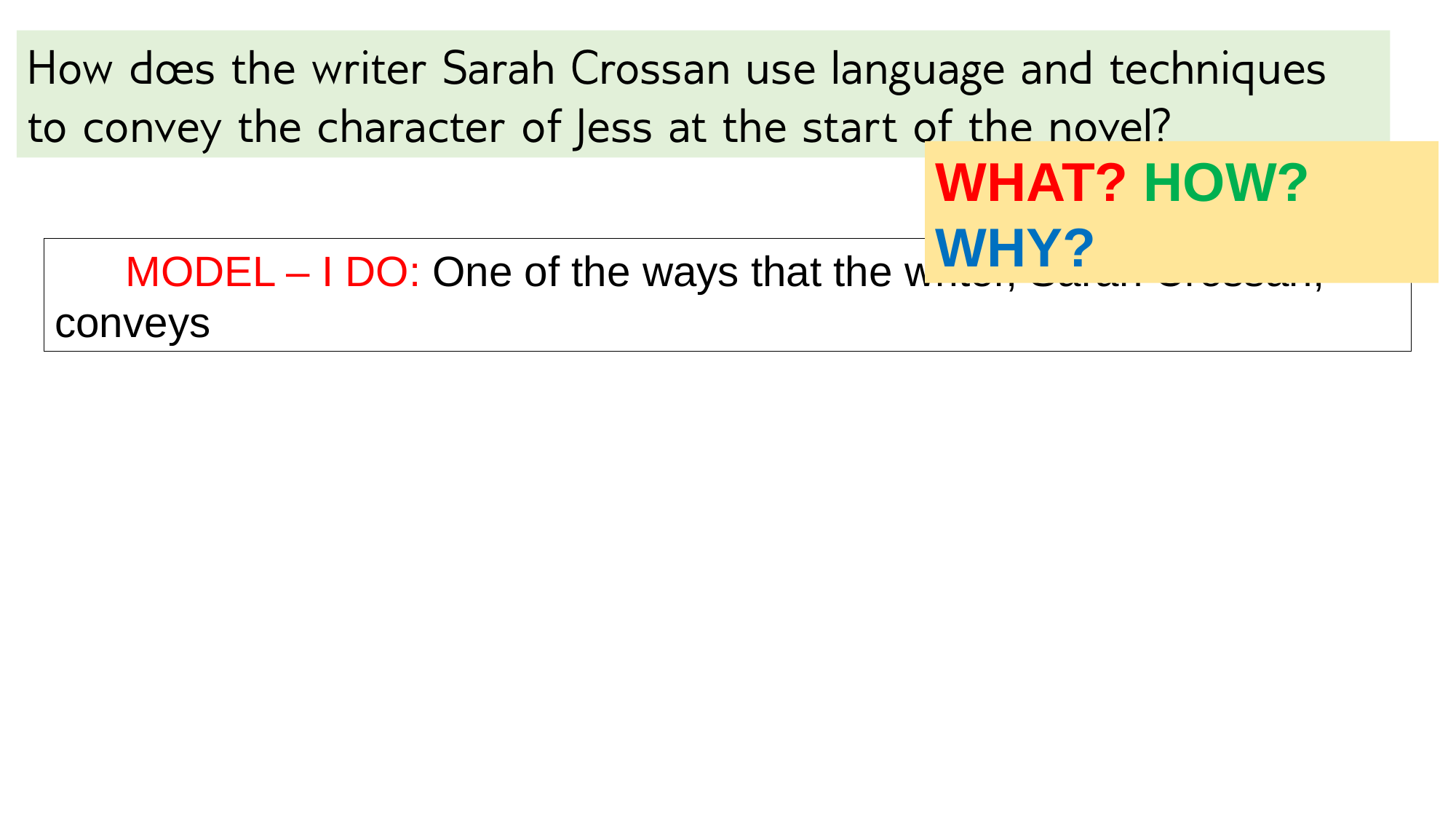

How does the writer Sarah Crossan use language and techniques to convey the character of Jess at the start of the novel?
WHAT? HOW? WHY?
      MODEL – I DO: One of the ways that the writer, Sarah Crossan, conveys